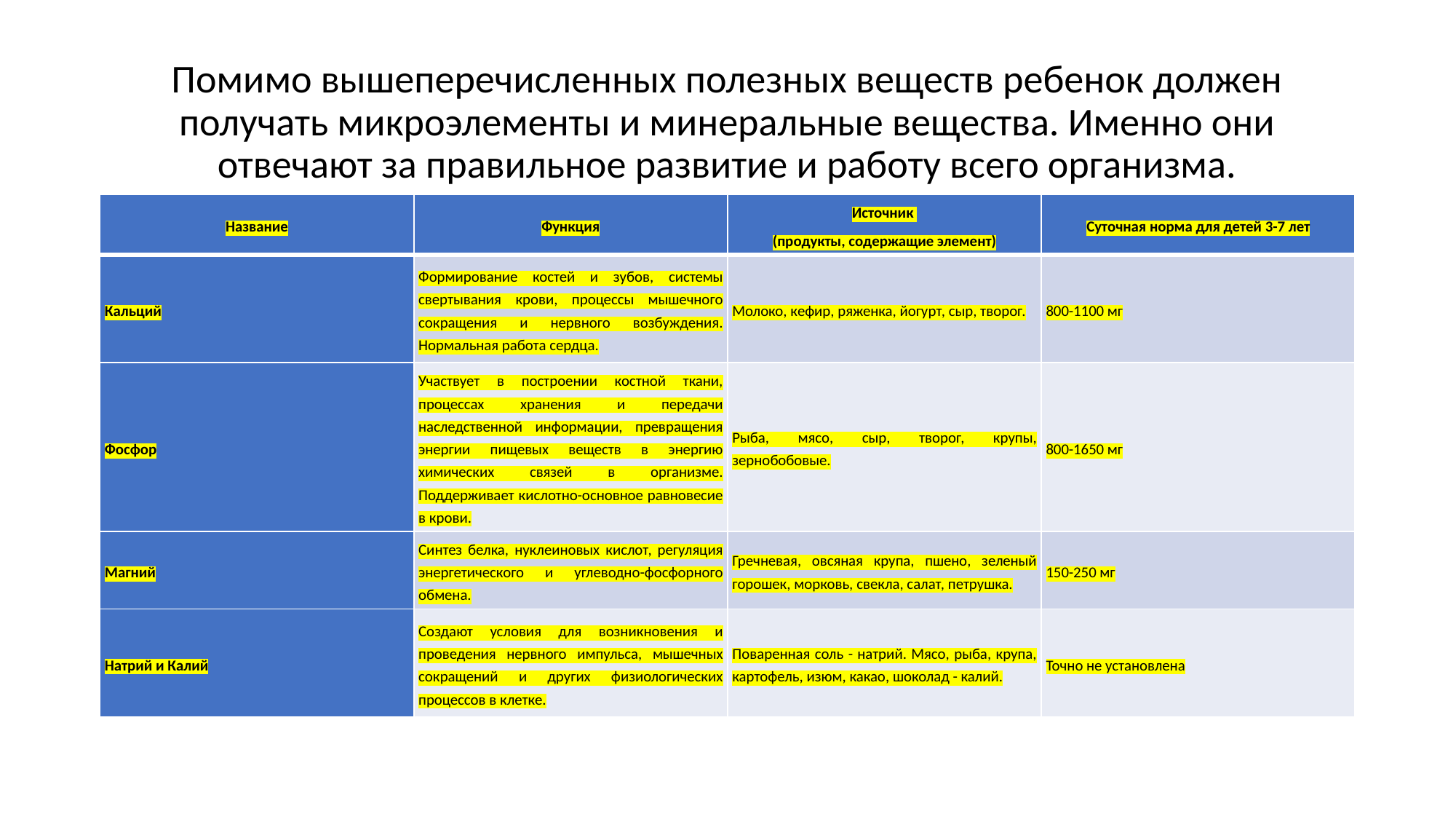

# Помимо вышеперечисленных полезных веществ ребенок должен получать микроэлементы и минеральные вещества. Именно они отвечают за правильное развитие и работу всего организма.
| Название | Функция | Источник  (продукты, содержащие элемент) | Суточная норма для детей 3-7 лет |
| --- | --- | --- | --- |
| Кальций | Формирование костей и зубов, системы свертывания крови, процессы мышечного сокращения и нервного возбуждения. Нормальная работа сердца. | Молоко, кефир, ряженка, йогурт, сыр, творог. | 800-1100 мг |
| Фосфор | Участвует в построении костной ткани, процессах хранения и передачи наследственной информации, превращения энергии пищевых веществ в энергию химических связей в организме. Поддерживает кислотно-основное равновесие в крови. | Рыба, мясо, сыр, творог, крупы, зернобобовые. | 800-1650 мг |
| Магний | Синтез белка, нуклеиновых кислот, регуляция энергетического и углеводно-фосфорного обмена. | Гречневая, овсяная крупа, пшено, зеленый горошек, морковь, свекла, салат, петрушка. | 150-250 мг |
| Натрий и Калий | Создают условия для возникновения и проведения нервного импульса, мышечных сокращений и других физиологических процессов в клетке. | Поваренная соль - натрий. Мясо, рыба, крупа, картофель, изюм, какао, шоколад - калий. | Точно не установлена |